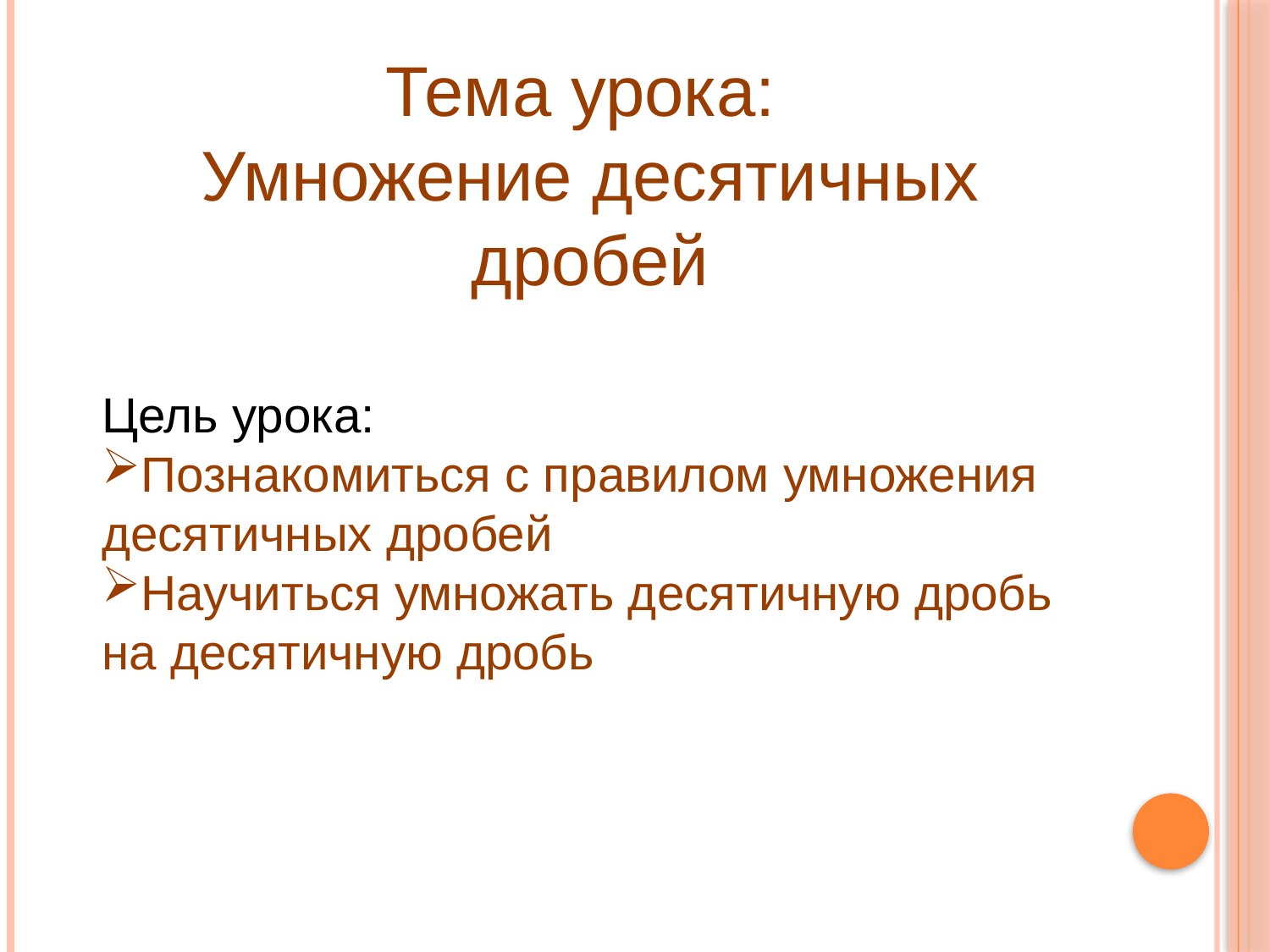

Тема урока:
 Умножение десятичных
 дробей
Цель урока:
Познакомиться с правилом умножения десятичных дробей
Научиться умножать десятичную дробь на десятичную дробь